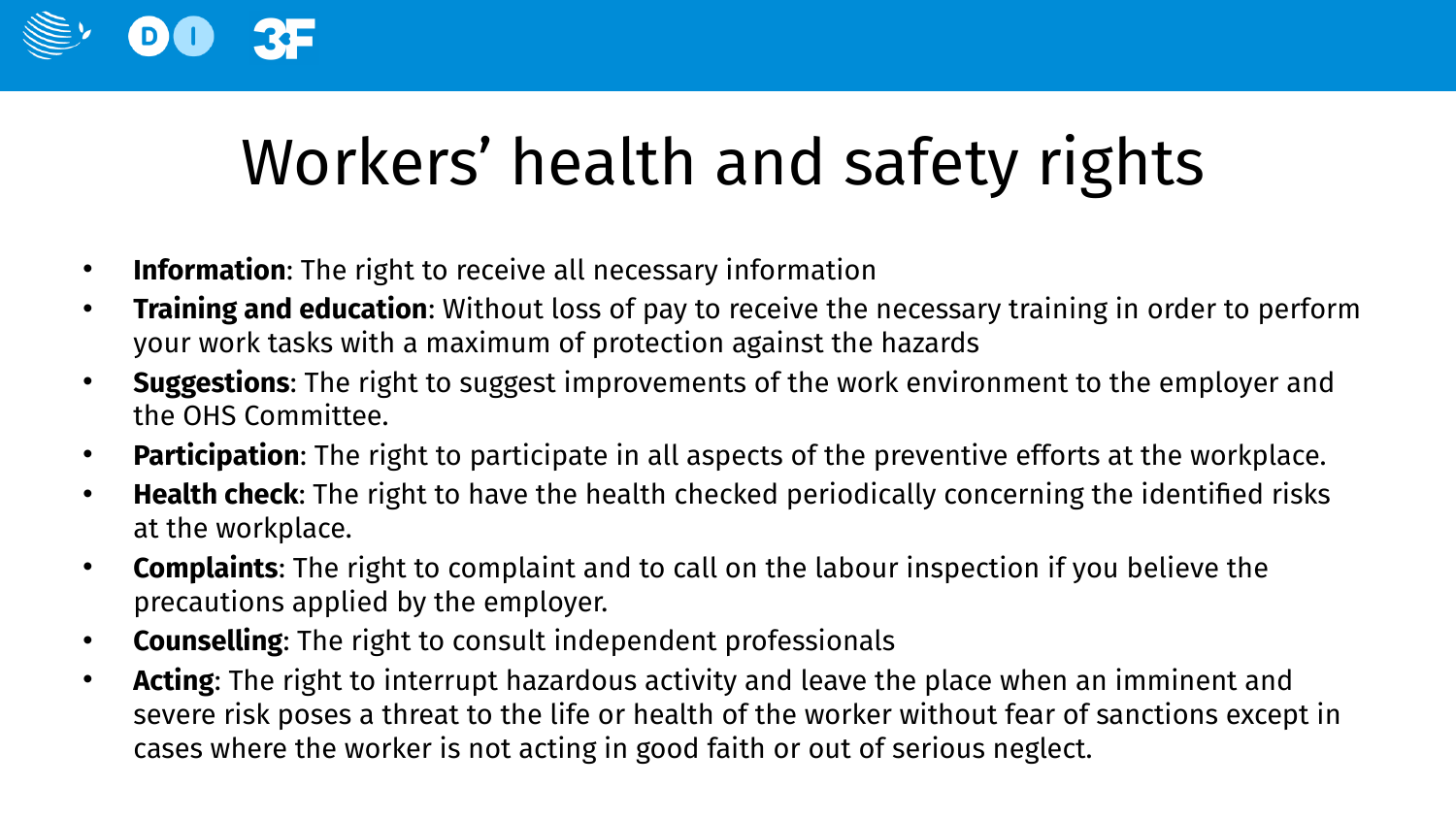

# Workers’ health and safety rights
Information: The right to receive all necessary information
Training and education: Without loss of pay to receive the necessary training in order to perform your work tasks with a maximum of protection against the hazards
Suggestions: The right to suggest improvements of the work environment to the employer and the OHS Committee.
Participation: The right to participate in all aspects of the preventive efforts at the workplace.
Health check: The right to have the health checked periodically concerning the identified risks at the workplace.
Complaints: The right to complaint and to call on the labour inspection if you believe the precautions applied by the employer.
Counselling: The right to consult independent professionals
Acting: The right to interrupt hazardous activity and leave the place when an imminent and severe risk poses a threat to the life or health of the worker without fear of sanctions except in cases where the worker is not acting in good faith or out of serious neglect.